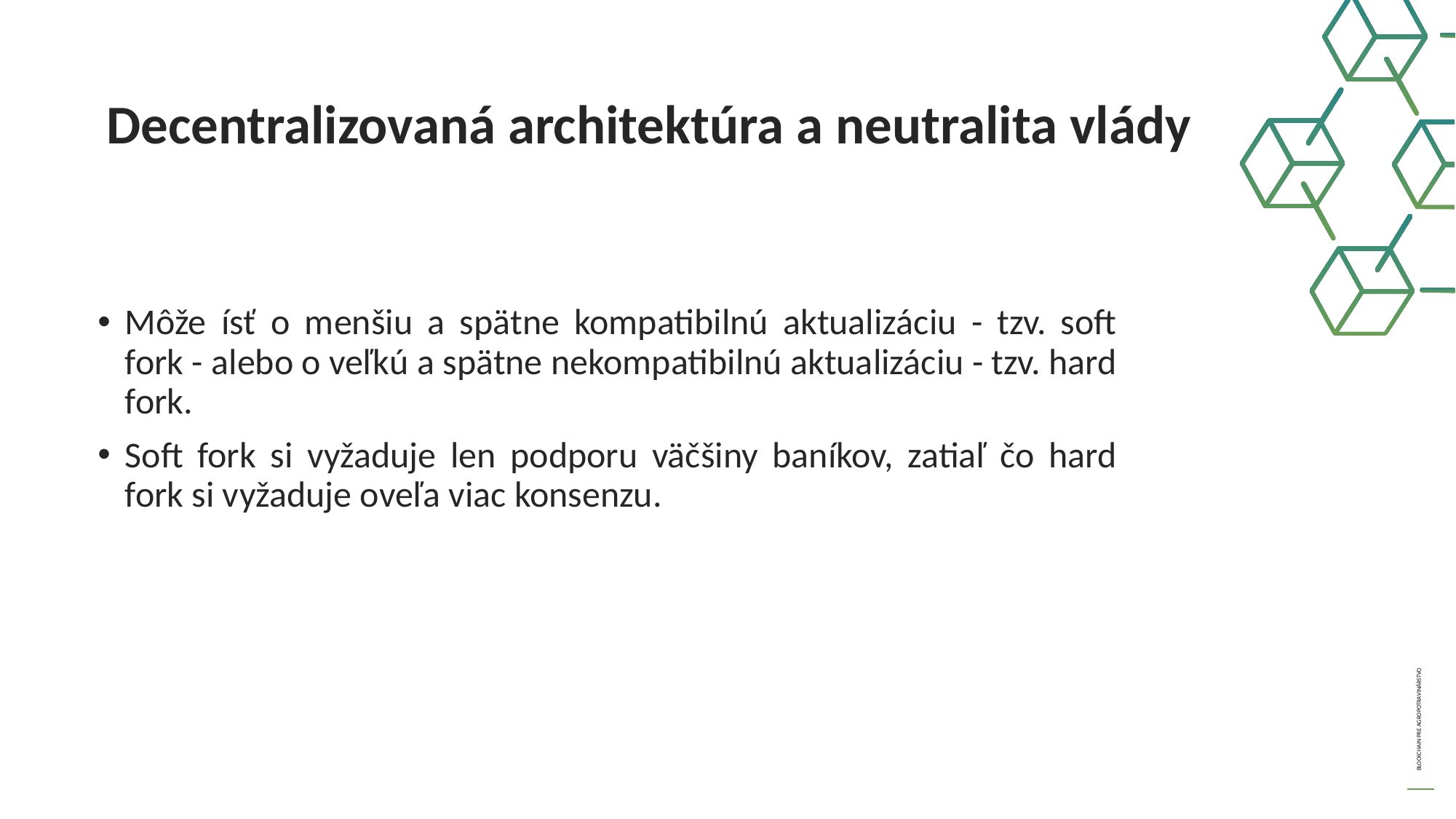

Decentralizovaná architektúra a neutralita vlády
Môže ísť o menšiu a spätne kompatibilnú aktualizáciu - tzv. soft fork - alebo o veľkú a spätne nekompatibilnú aktualizáciu - tzv. hard fork.
Soft fork si vyžaduje len podporu väčšiny baníkov, zatiaľ čo hard fork si vyžaduje oveľa viac konsenzu.